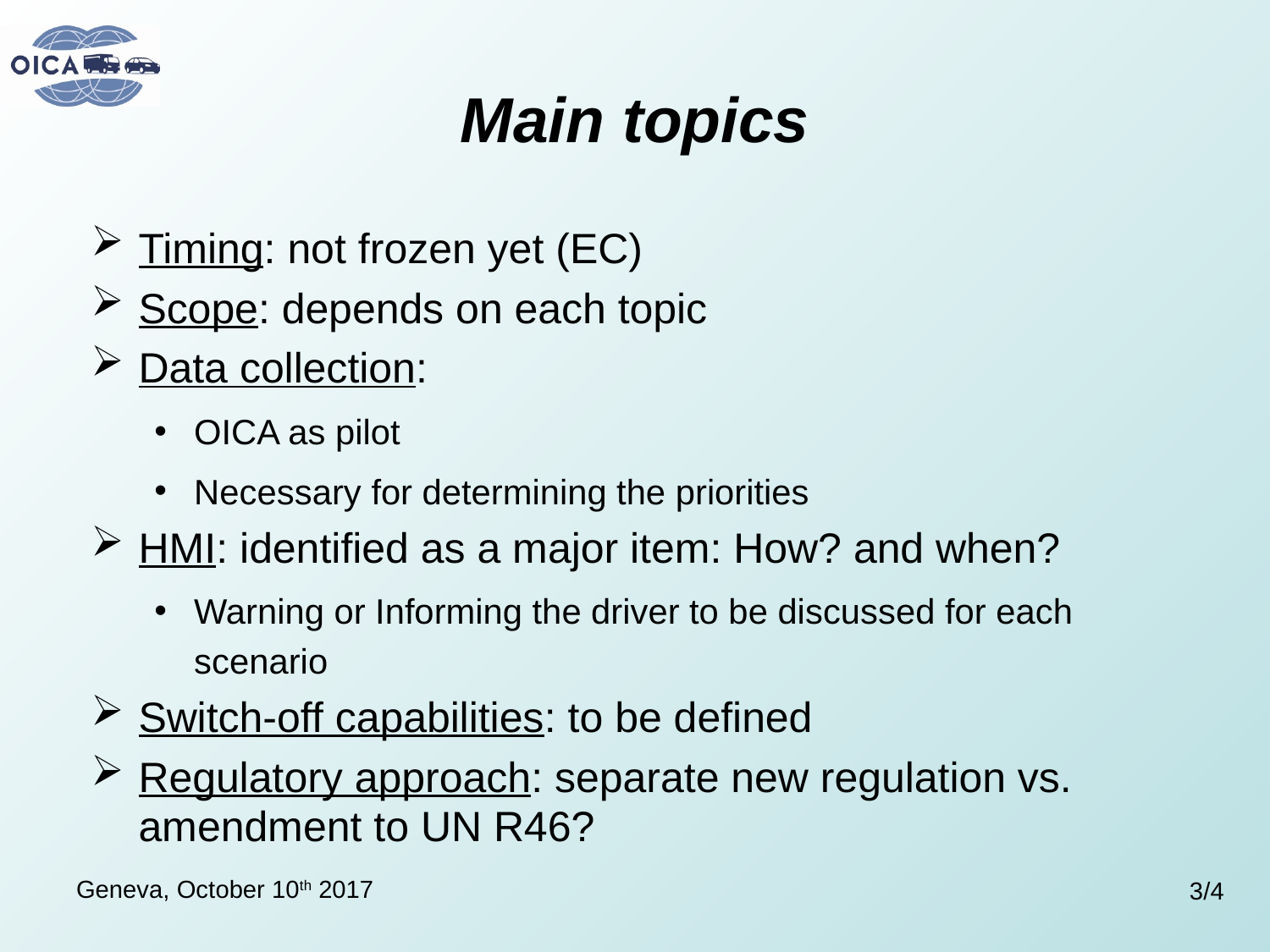

# Main topics
Timing: not frozen yet (EC)
Scope: depends on each topic
Data collection:
OICA as pilot
Necessary for determining the priorities
HMI: identified as a major item: How? and when?
Warning or Informing the driver to be discussed for each scenario
Switch-off capabilities: to be defined
Regulatory approach: separate new regulation vs. amendment to UN R46?

Geneva, October 10th 2017